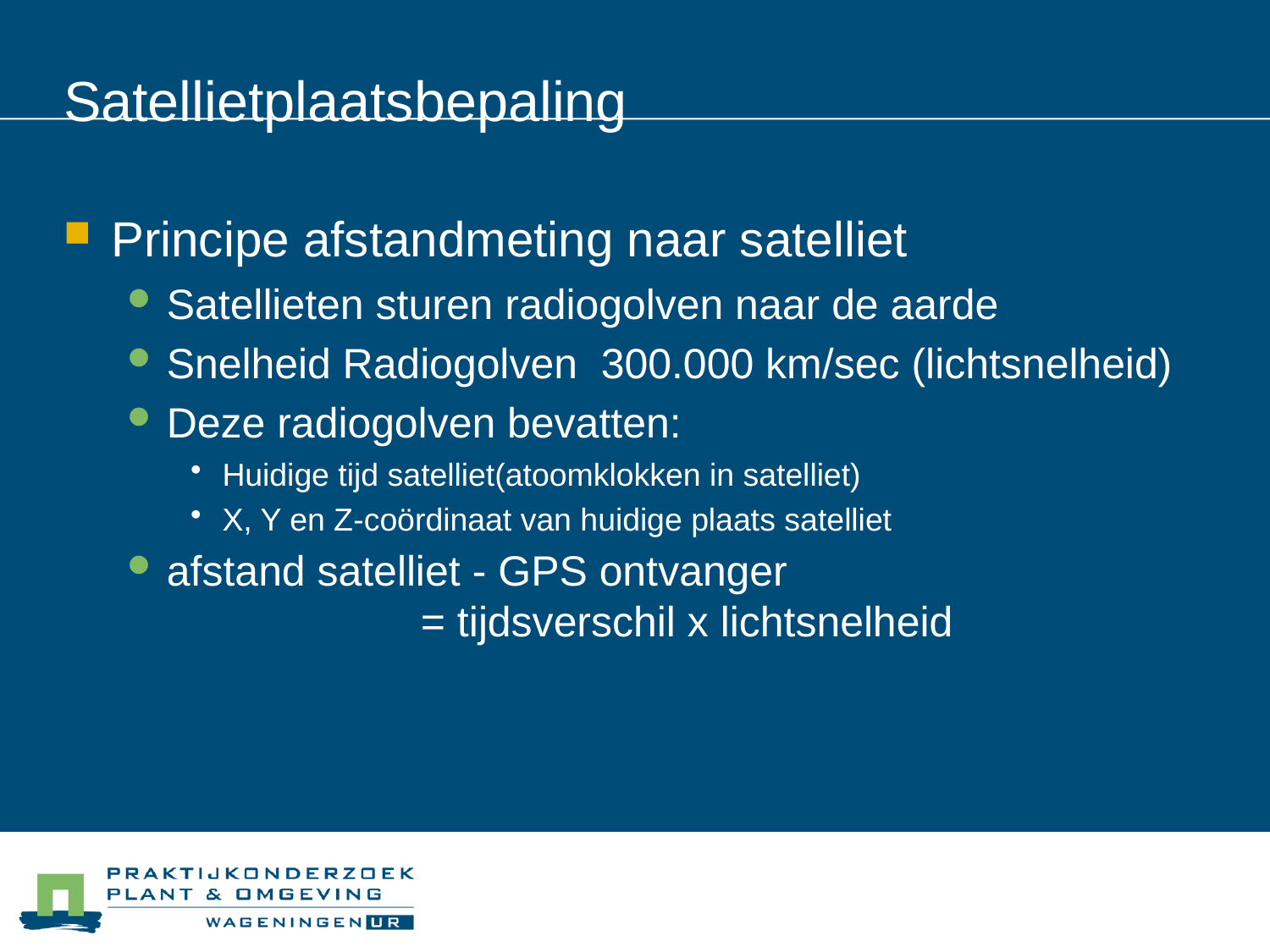

# Satellietplaatsbepaling
Principe afstandmeting naar satelliet
Satellieten sturen radiogolven naar de aarde
Snelheid Radiogolven  300.000 km/sec (lichtsnelheid)
Deze radiogolven bevatten:
Huidige tijd satelliet(atoomklokken in satelliet)
X, Y en Z-coördinaat van huidige plaats satelliet
afstand satelliet - GPS ontvanger
		= tijdsverschil x lichtsnelheid